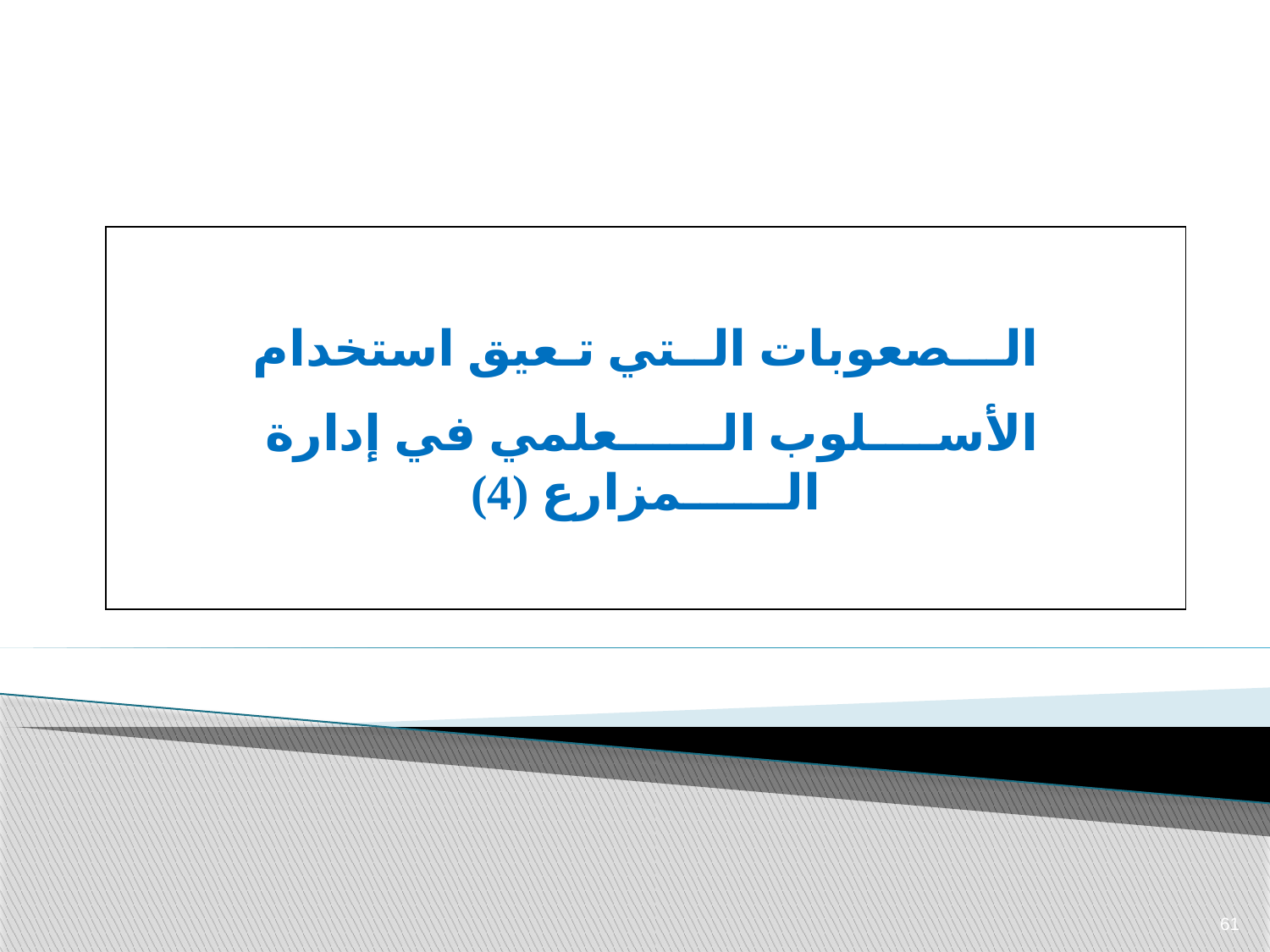

الـــصعوبات الــتي تـعيق استخدام
 الأســــلوب الــــــعلمي في إدارة الــــــمزارع (4)

61